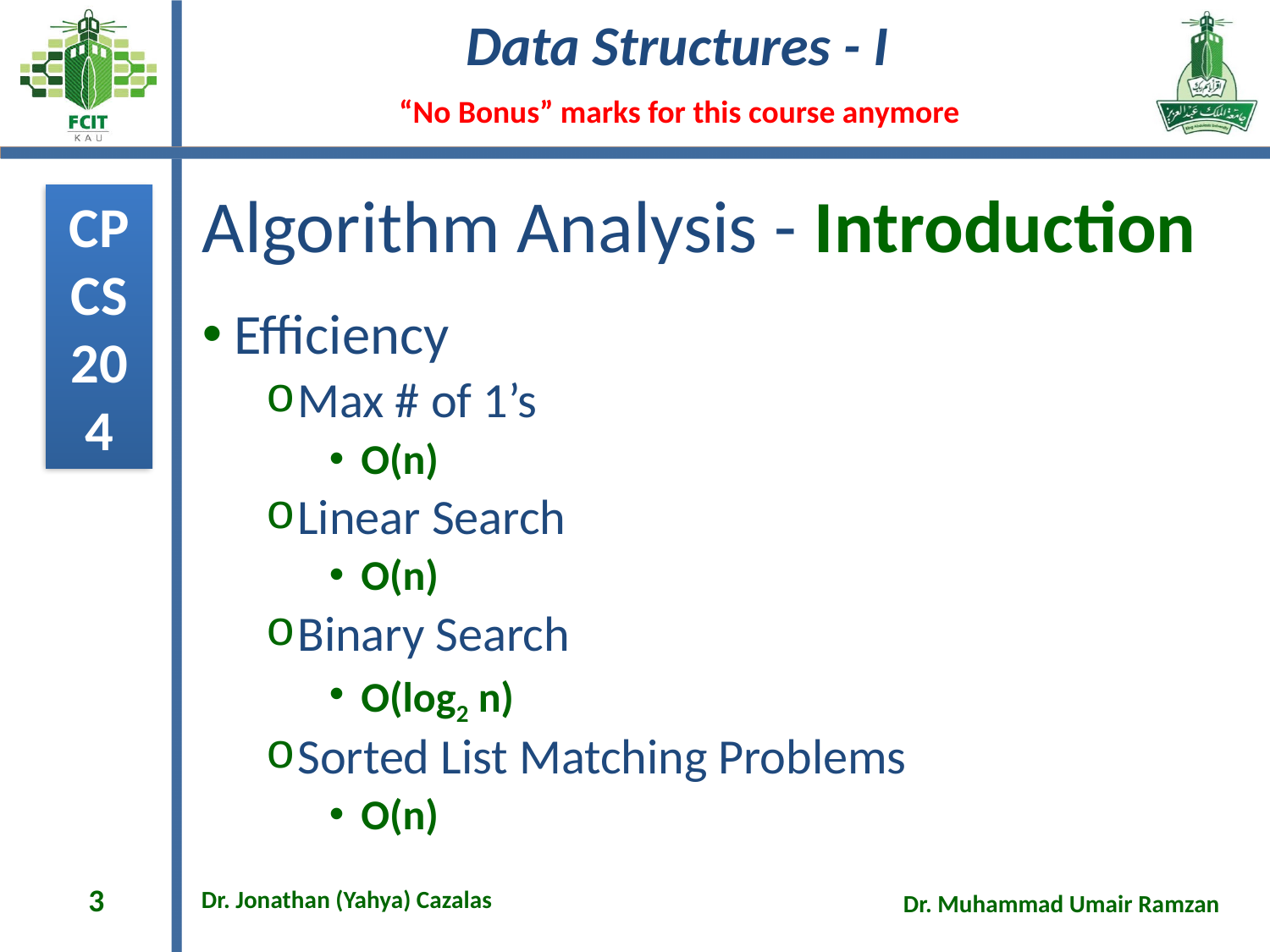

# Algorithm Analysis - Introduction
Efficiency
Max # of 1’s
O(n)
Linear Search
O(n)
Binary Search
O(log2 n)
Sorted List Matching Problems
O(n)
3